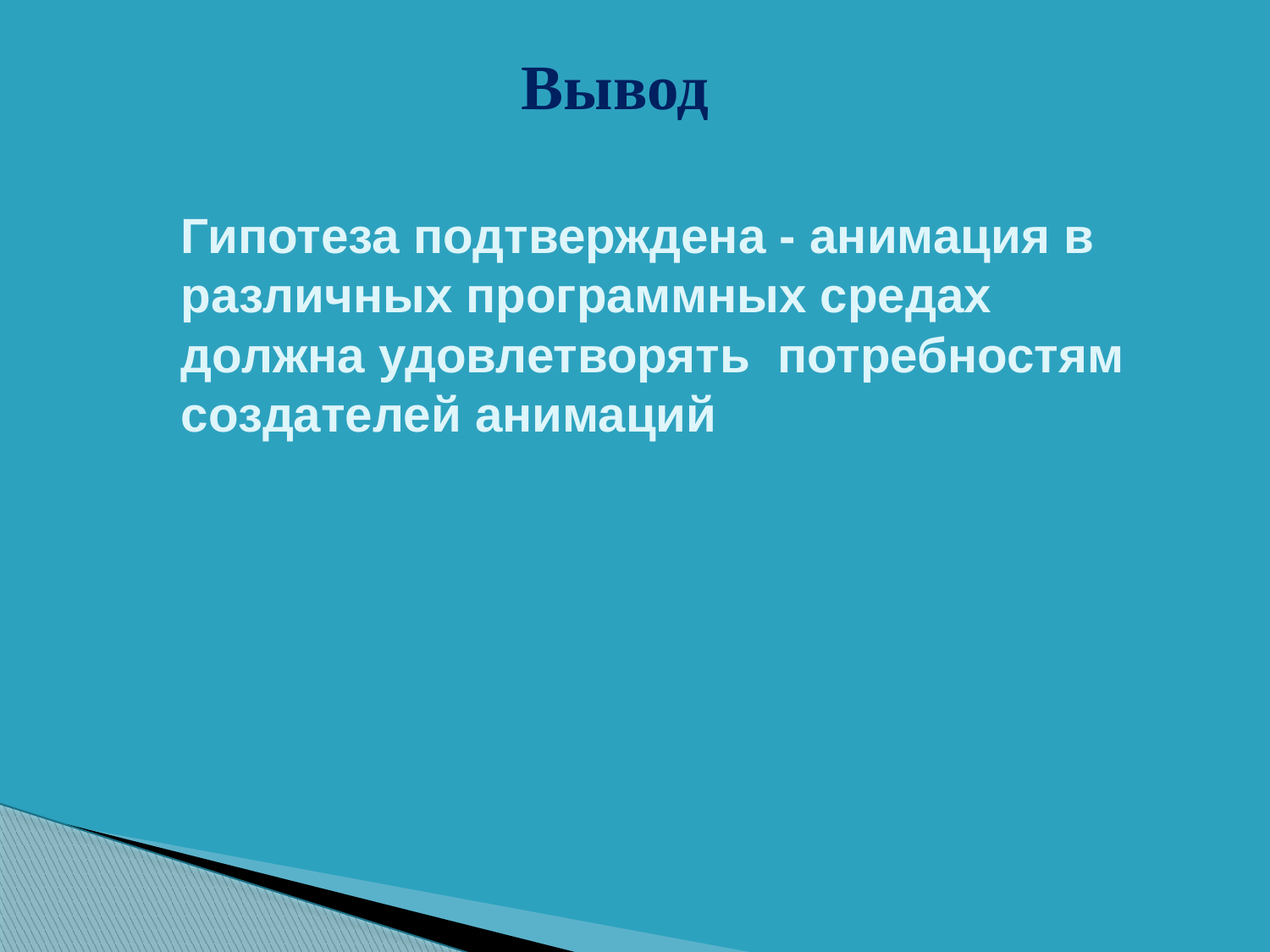

Вывод
Гипотеза подтверждена - анимация в различных программных средах должна удовлетворять  потребностям создателей анимаций